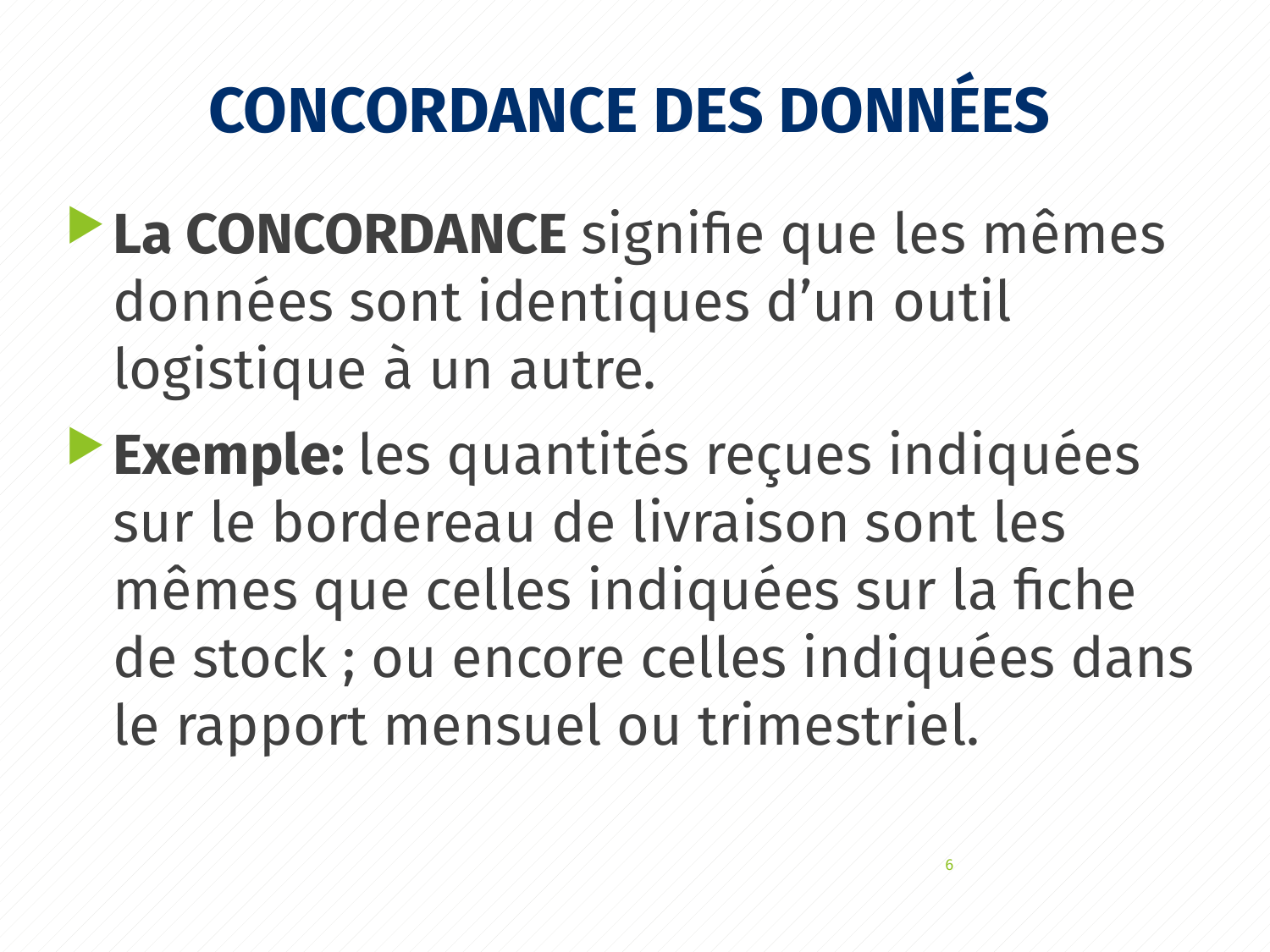

# CONCORDANCE DES DONNÉES
La CONCORDANCE signifie que les mêmes données sont identiques d’un outil logistique à un autre.
Exemple: les quantités reçues indiquées sur le bordereau de livraison sont les mêmes que celles indiquées sur la fiche de stock ; ou encore celles indiquées dans le rapport mensuel ou trimestriel.

6